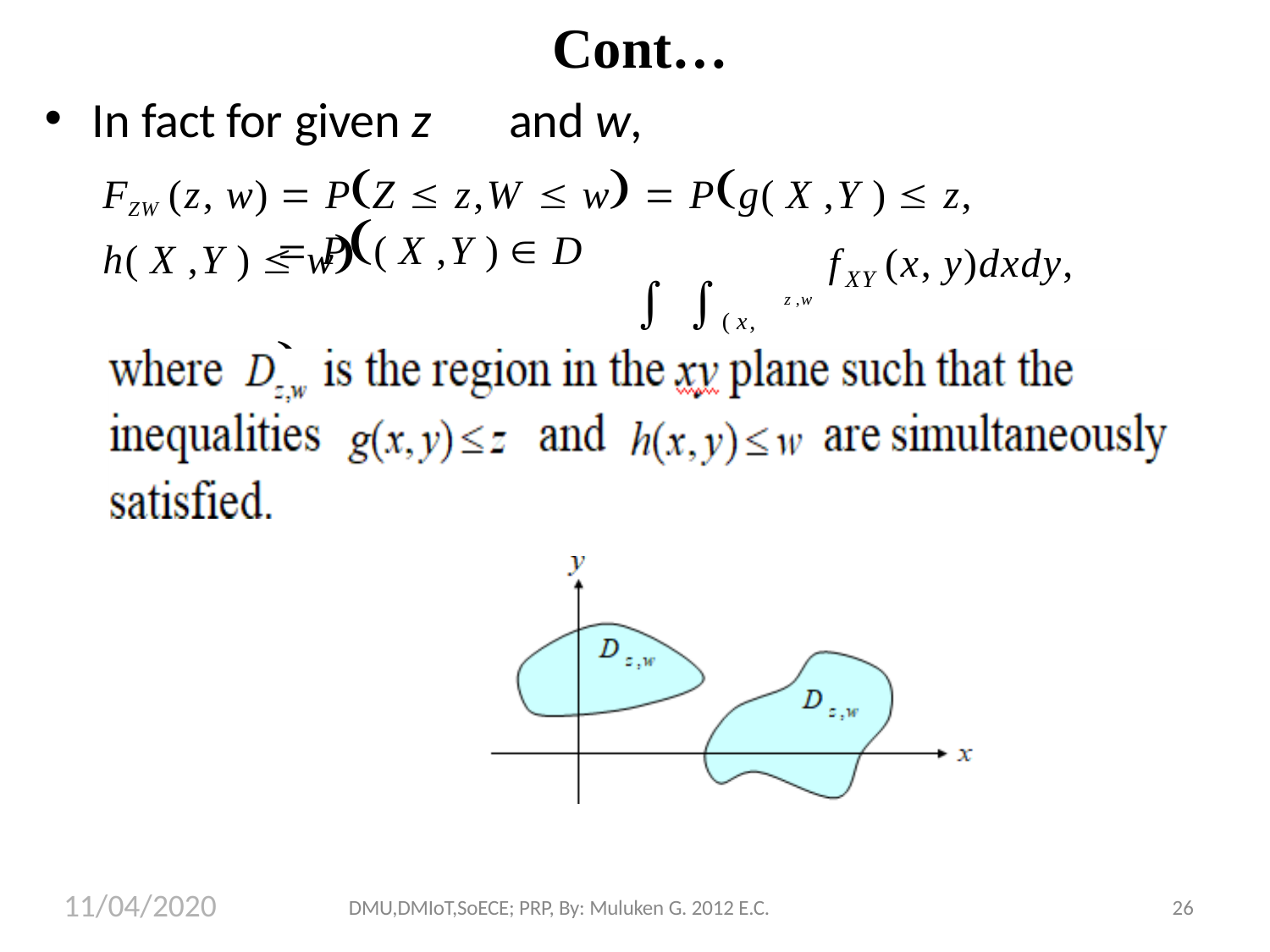

Cont…
In fact for given z	and w,
FZW (z, w) = P(Z ≤ z,W ≤ w) = P(g( X ,Y ) ≤ z, h( X ,Y ) ≤ w)
= P(( X ,Y ) ∈ D	)=
z,w
f	(x, y)dxdy,
∫ ∫( x, y)∈D
XY
z ,w

11/04/2020
DMU,DMIoT,SoECE; PRP, By: Muluken G. 2012 E.C.
26